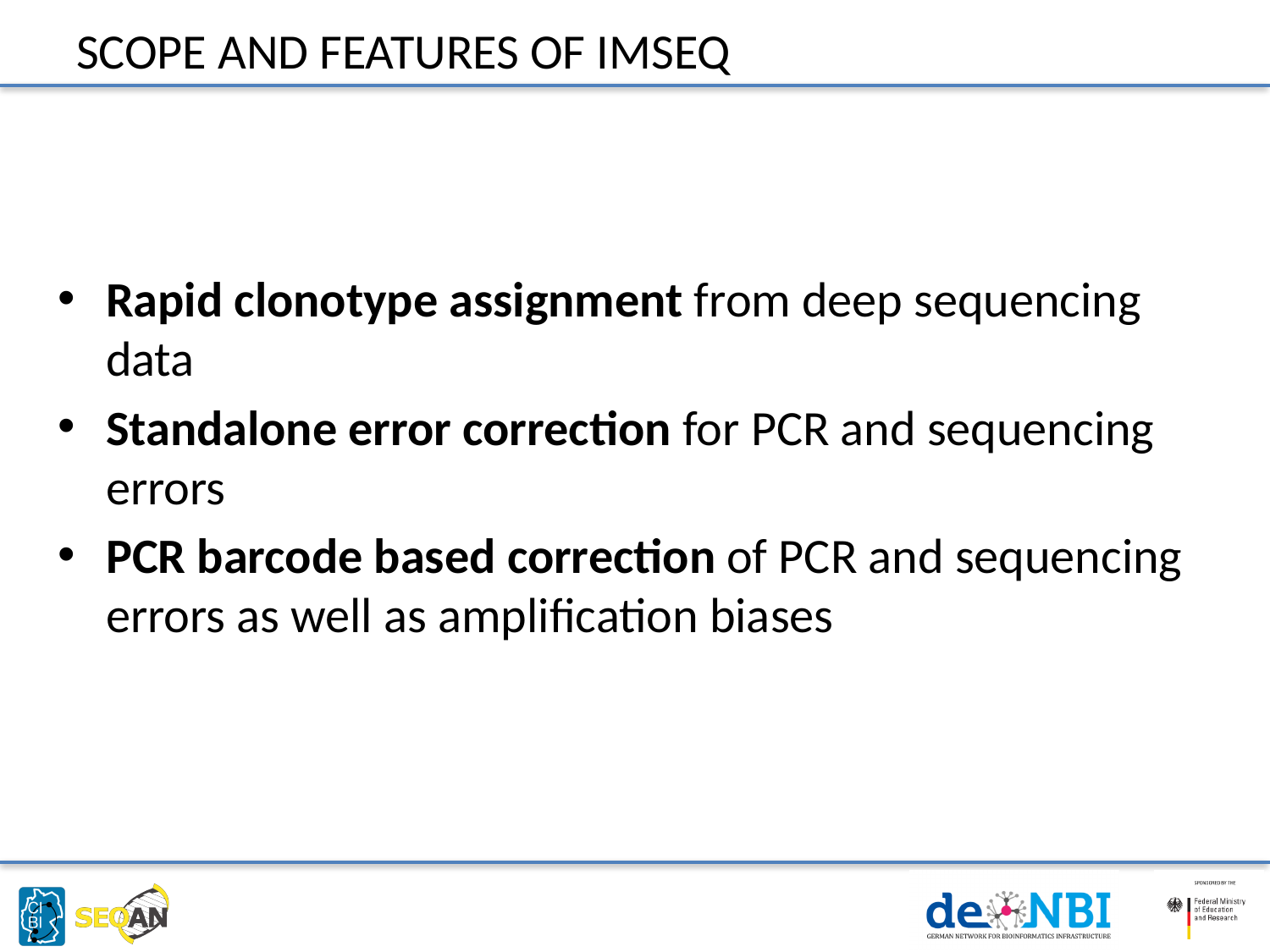

# Scope and Features of IMSEQ
Rapid clonotype assignment from deep sequencing data
Standalone error correction for PCR and sequencing errors
PCR barcode based correction of PCR and sequencing errors as well as amplification biases